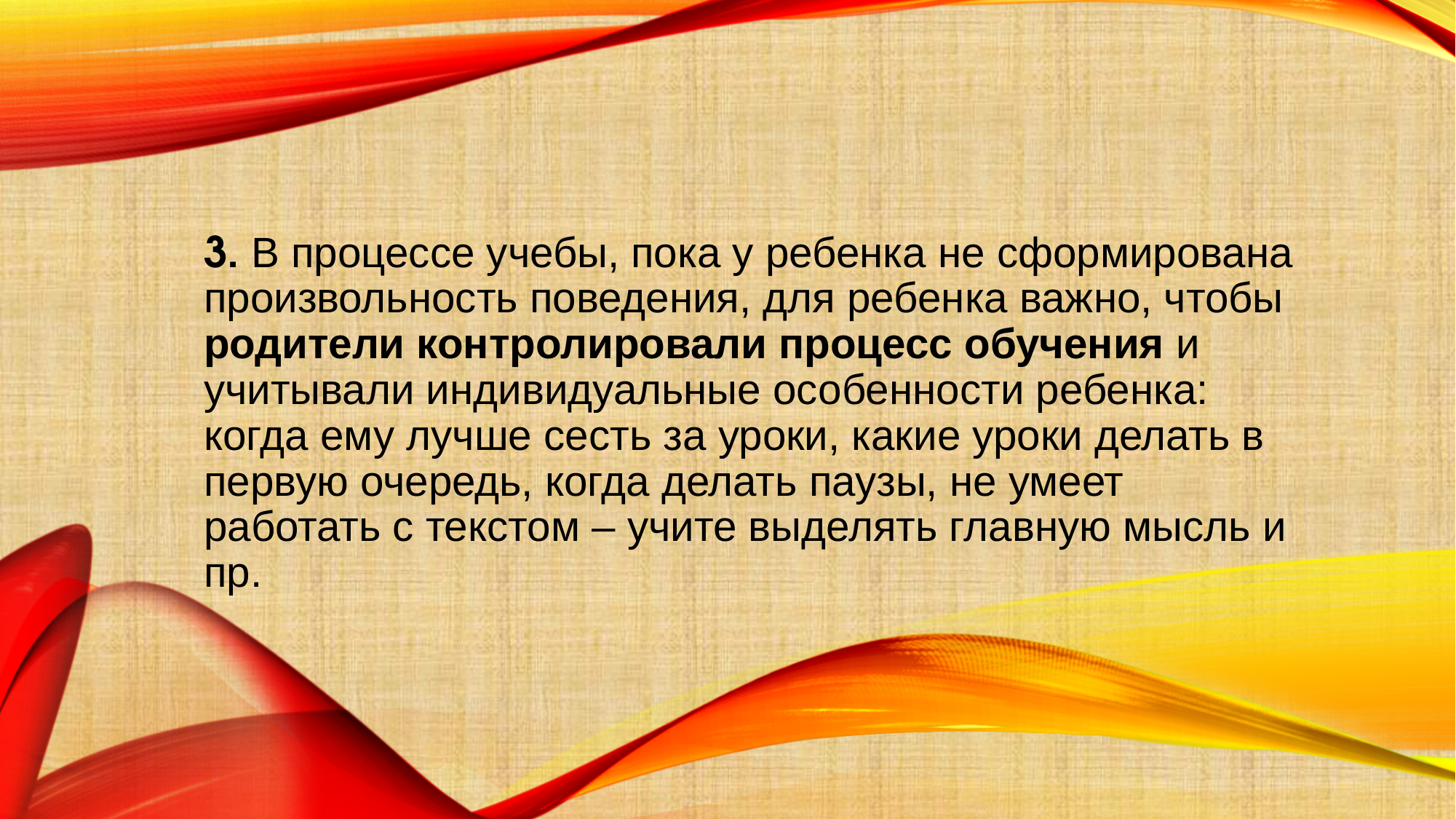

#
3. В процессе учебы, пока у ребенка не сформирована произвольность поведения, для ребенка важно, чтобы родители контролировали процесс обучения и учитывали индивидуальные особенности ребенка: когда ему лучше сесть за уроки, какие уроки делать в первую очередь, когда делать паузы, не умеет работать с текстом – учите выделять главную мысль и пр.